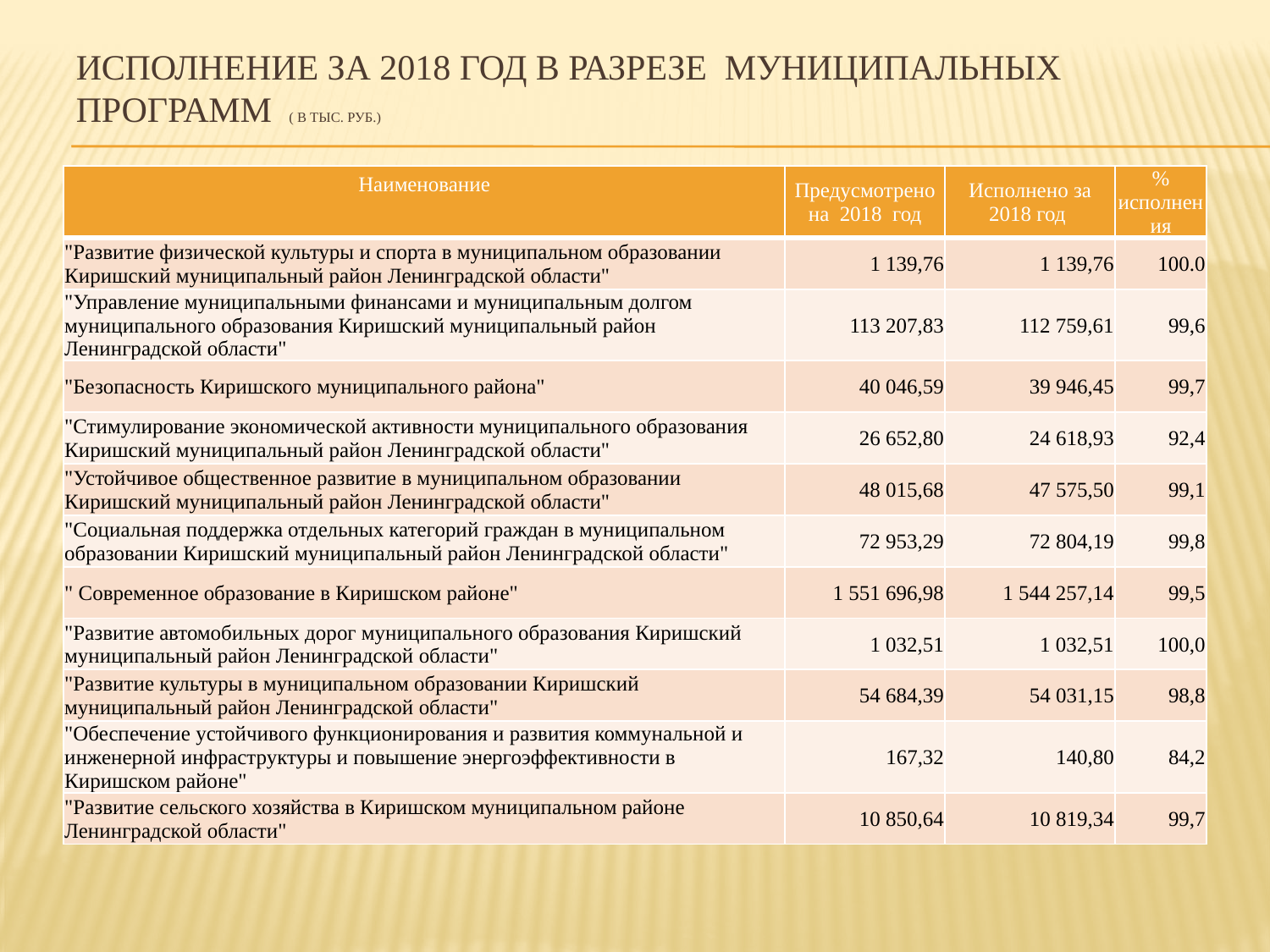

# Исполнение за 2018 год в разрезе  муниципальных программ  ( в тыс. руб.)
| Наименование | Предусмотрено на 2018 год | Исполнено за 2018 год | % исполнения |
| --- | --- | --- | --- |
| "Развитие физической культуры и спорта в муниципальном образовании Киришский муниципальный район Ленинградской области" | 1 139,76 | 1 139,76 | 100.0 |
| "Управление муниципальными финансами и муниципальным долгом муниципального образования Киришский муниципальный район Ленинградской области" | 113 207,83 | 112 759,61 | 99,6 |
| "Безопасность Киришского муниципального района" | 40 046,59 | 39 946,45 | 99,7 |
| "Стимулирование экономической активности муниципального образования Киришский муниципальный район Ленинградской области" | 26 652,80 | 24 618,93 | 92,4 |
| "Устойчивое общественное развитие в муниципальном образовании Киришский муниципальный район Ленинградской области" | 48 015,68 | 47 575,50 | 99,1 |
| "Социальная поддержка отдельных категорий граждан в муниципальном образовании Киришский муниципальный район Ленинградской области" | 72 953,29 | 72 804,19 | 99,8 |
| " Современное образование в Киришском районе" | 1 551 696,98 | 1 544 257,14 | 99,5 |
| "Развитие автомобильных дорог муниципального образования Киришский муниципальный район Ленинградской области" | 1 032,51 | 1 032,51 | 100,0 |
| "Развитие культуры в муниципальном образовании Киришский муниципальный район Ленинградской области" | 54 684,39 | 54 031,15 | 98,8 |
| "Обеспечение устойчивого функционирования и развития коммунальной и инженерной инфраструктуры и повышение энергоэффективности в Киришском районе" | 167,32 | 140,80 | 84,2 |
| "Развитие сельского хозяйства в Киришском муниципальном районе Ленинградской области" | 10 850,64 | 10 819,34 | 99,7 |